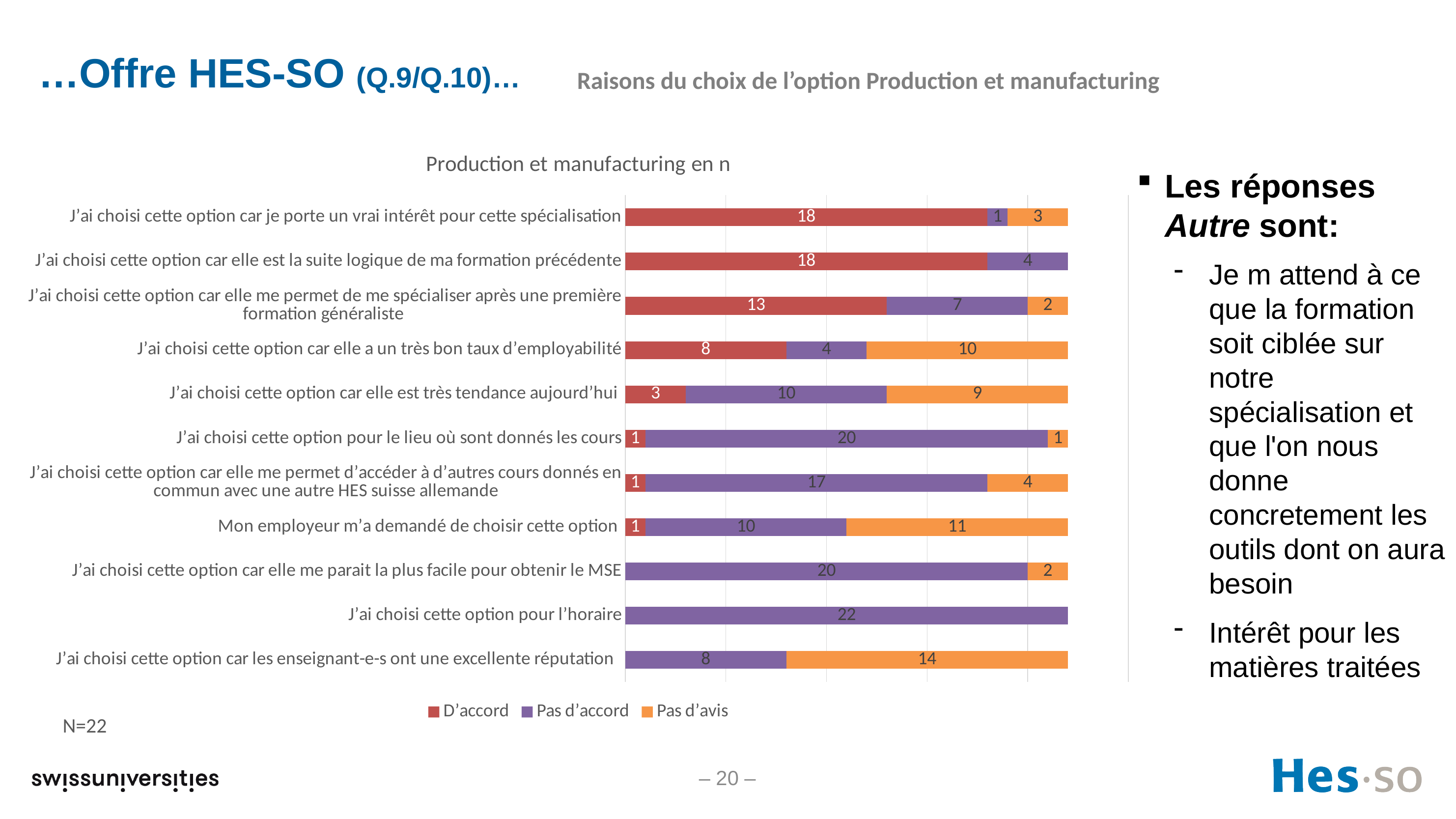

# …Offre HES-SO (Q.9/Q.10)…
Raisons du choix de l’option Production et manufacturing

### Chart: Production et manufacturing en n

| Category | D’accord | Pas d’accord | Pas d’avis |
|---|---|---|---|
| J’ai choisi cette option car les enseignant-e-s ont une excellente réputation   | None | 8.0 | 14.0 |
| J’ai choisi cette option pour l’horaire | None | 22.0 | None |
| J’ai choisi cette option car elle me parait la plus facile pour obtenir le MSE | None | 20.0 | 2.0 |
| Mon employeur m’a demandé de choisir cette option  | 1.0 | 10.0 | 11.0 |
| J’ai choisi cette option car elle me permet d’accéder à d’autres cours donnés en commun avec une autre HES suisse allemande | 1.0 | 17.0 | 4.0 |
| J’ai choisi cette option pour le lieu où sont donnés les cours | 1.0 | 20.0 | 1.0 |
| J’ai choisi cette option car elle est très tendance aujourd’hui  | 3.0 | 10.0 | 9.0 |
| J’ai choisi cette option car elle a un très bon taux d’employabilité | 8.0 | 4.0 | 10.0 |
| J’ai choisi cette option car elle me permet de me spécialiser après une première formation généraliste  | 13.0 | 7.0 | 2.0 |
| J’ai choisi cette option car elle est la suite logique de ma formation précédente | 18.0 | 4.0 | None |
| J’ai choisi cette option car je porte un vrai intérêt pour cette spécialisation | 18.0 | 1.0 | 3.0 |
Les réponses Autre sont:
Je m attend à ce que la formation soit ciblée sur notre spécialisation et que l'on nous donne concretement les outils dont on aura besoin
Intérêt pour les matières traitées

N=22